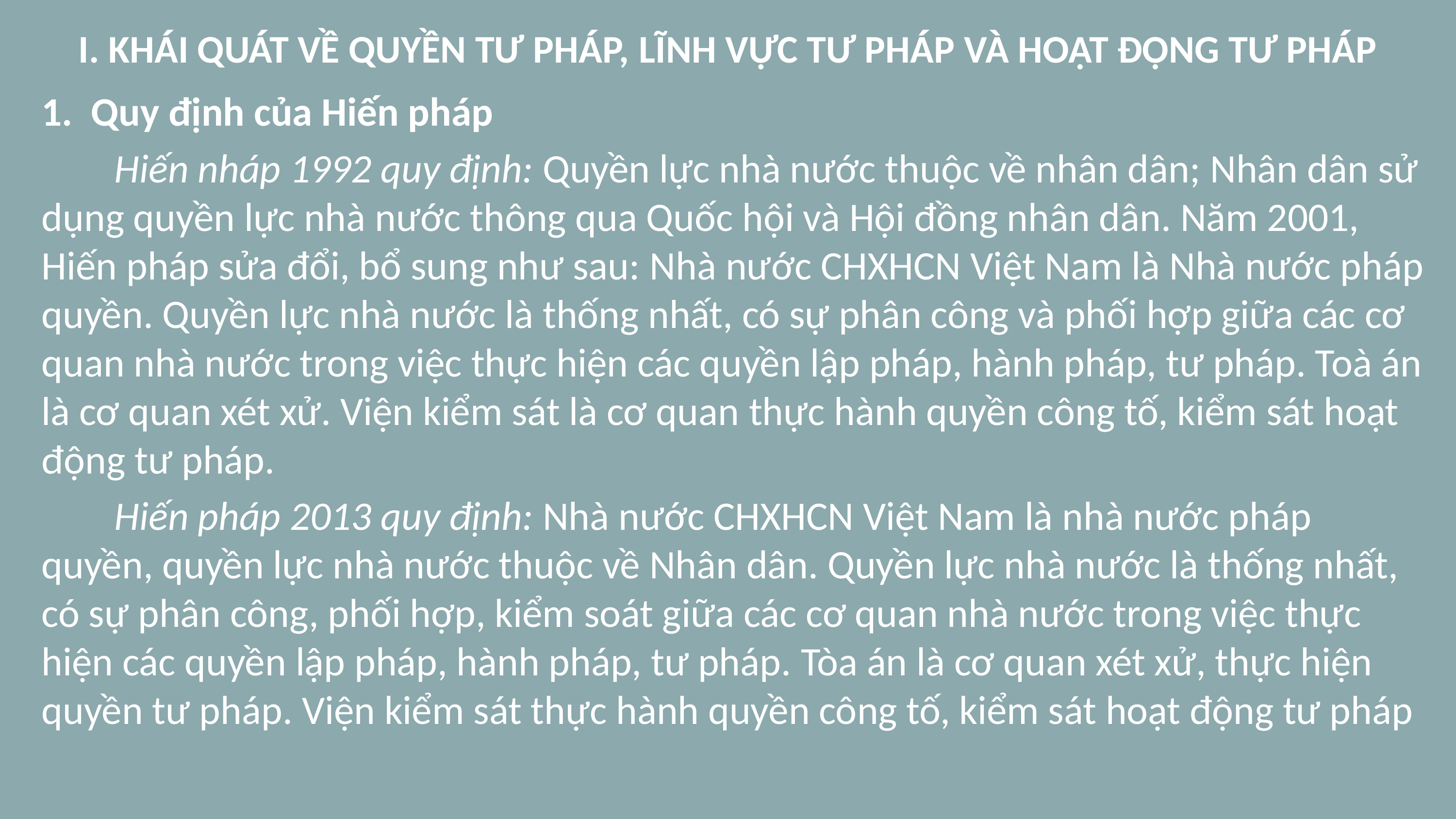

# I. KHÁI QUÁT VỀ QUYỀN TƯ PHÁP, LĨNH VỰC TƯ PHÁP VÀ HOẠT ĐỘNG TƯ PHÁP
1.  Quy định của Hiến pháp
	Hiến nháp 1992 quy định: Quyền lực nhà nước thuộc về nhân dân; Nhân dân sử dụng quyền lực nhà nước thông qua Quốc hội và Hội đồng nhân dân. Năm 2001, Hiến pháp sửa đổi, bổ sung như sau: Nhà nước CHXHCN Việt Nam là Nhà nước pháp quyền. Quyền lực nhà nước là thống nhất, có sự phân công và phối hợp giữa các cơ quan nhà nước trong việc thực hiện các quyền lập pháp, hành pháp, tư pháp. Toà án là cơ quan xét xử. Viện kiểm sát là cơ quan thực hành quyền công tố, kiểm sát hoạt động tư pháp.
	Hiến pháp 2013 quy định: Nhà nước CHXHCN Việt Nam là nhà nước pháp quyền, quyền lực nhà nước thuộc về Nhân dân. Quyền lực nhà nước là thống nhất, có sự phân công, phối hợp, kiểm soát giữa các cơ quan nhà nước trong việc thực hiện các quyền lập pháp, hành pháp, tư pháp. Tòa án là cơ quan xét xử, thực hiện quyền tư pháp. Viện kiểm sát thực hành quyền công tố, kiểm sát hoạt động tư pháp